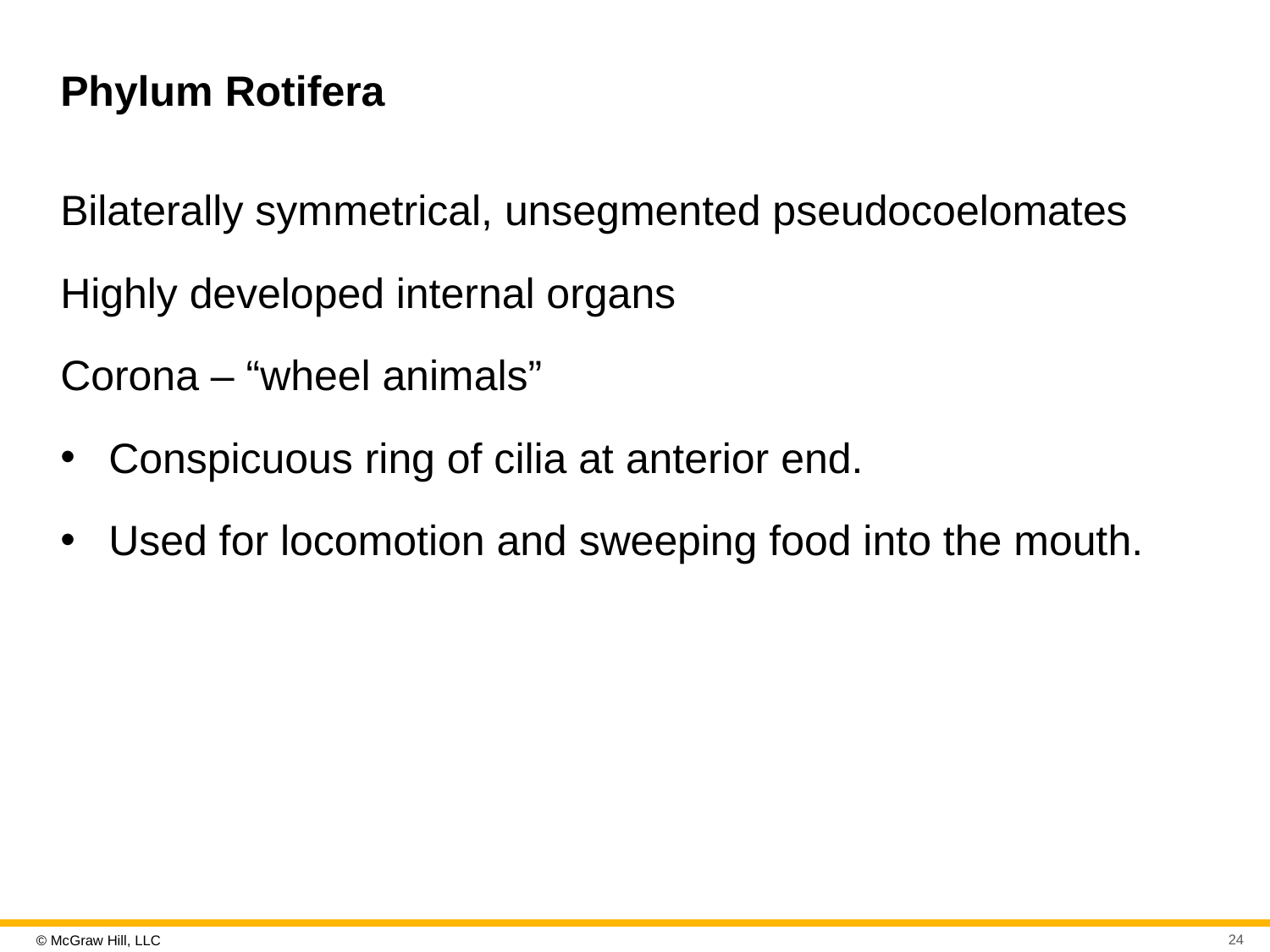

# Phylum Rotifera
Bilaterally symmetrical, unsegmented pseudocoelomates
Highly developed internal organs
Corona – “wheel animals”
Conspicuous ring of cilia at anterior end.
Used for locomotion and sweeping food into the mouth.
24